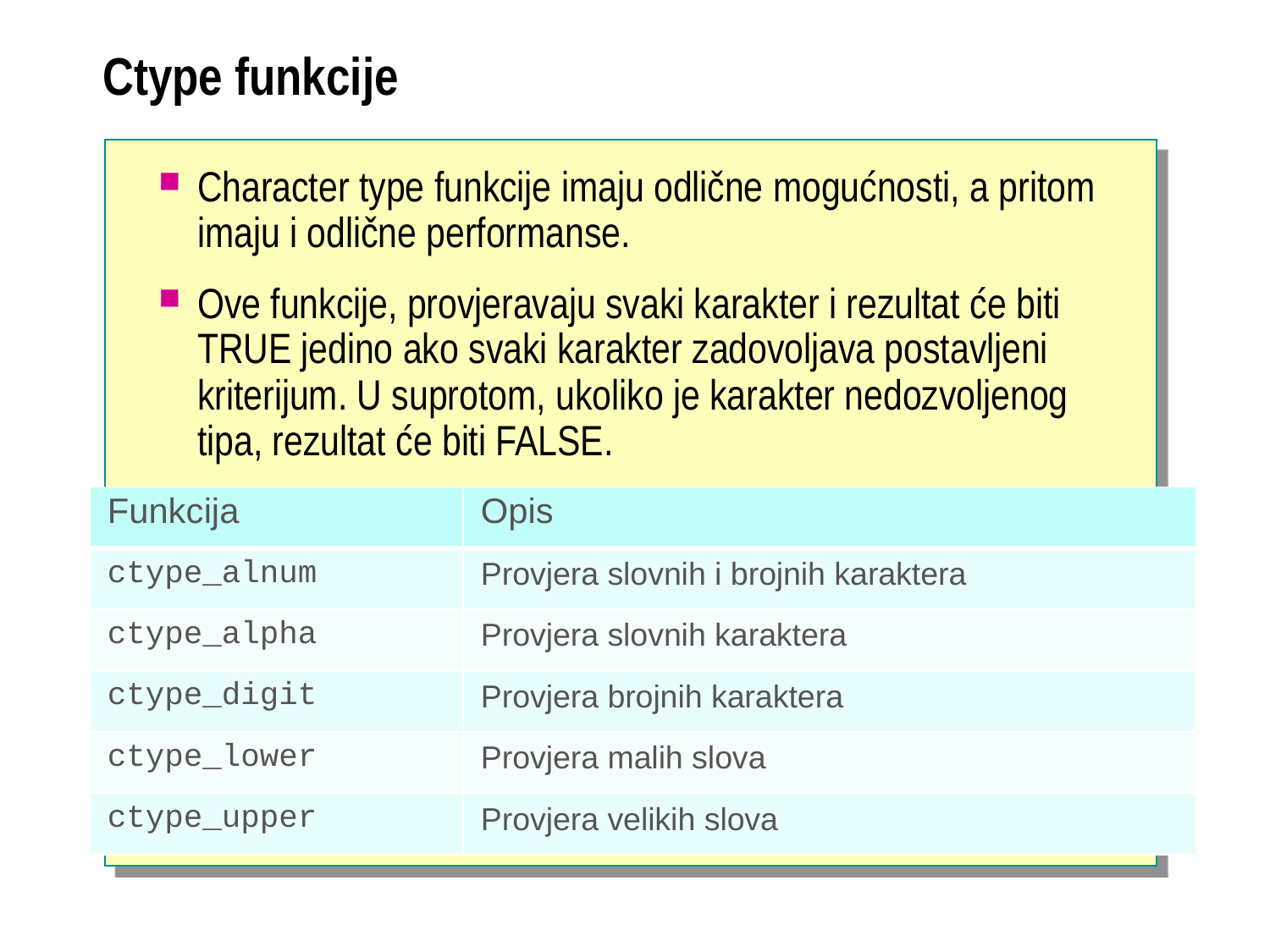

# Ctype funkcije
Character type funkcije imaju odlične mogućnosti, a pritom imaju i odlične performanse.
Ove funkcije, provjeravaju svaki karakter i rezultat će biti TRUE jedino ako svaki karakter zadovoljava postavljeni kriterijum. U suprotom, ukoliko je karakter nedozvoljenog tipa, rezultat će biti FALSE.

| Funkcija | Opis |
| --- | --- |
| ctype\_alnum | Provjera slovnih i brojnih karaktera |
| ctype\_alpha | Provjera slovnih karaktera |
| ctype\_digit | Provjera brojnih karaktera |
| ctype\_lower | Provjera malih slova |
| ctype\_upper | Provjera velikih slova |